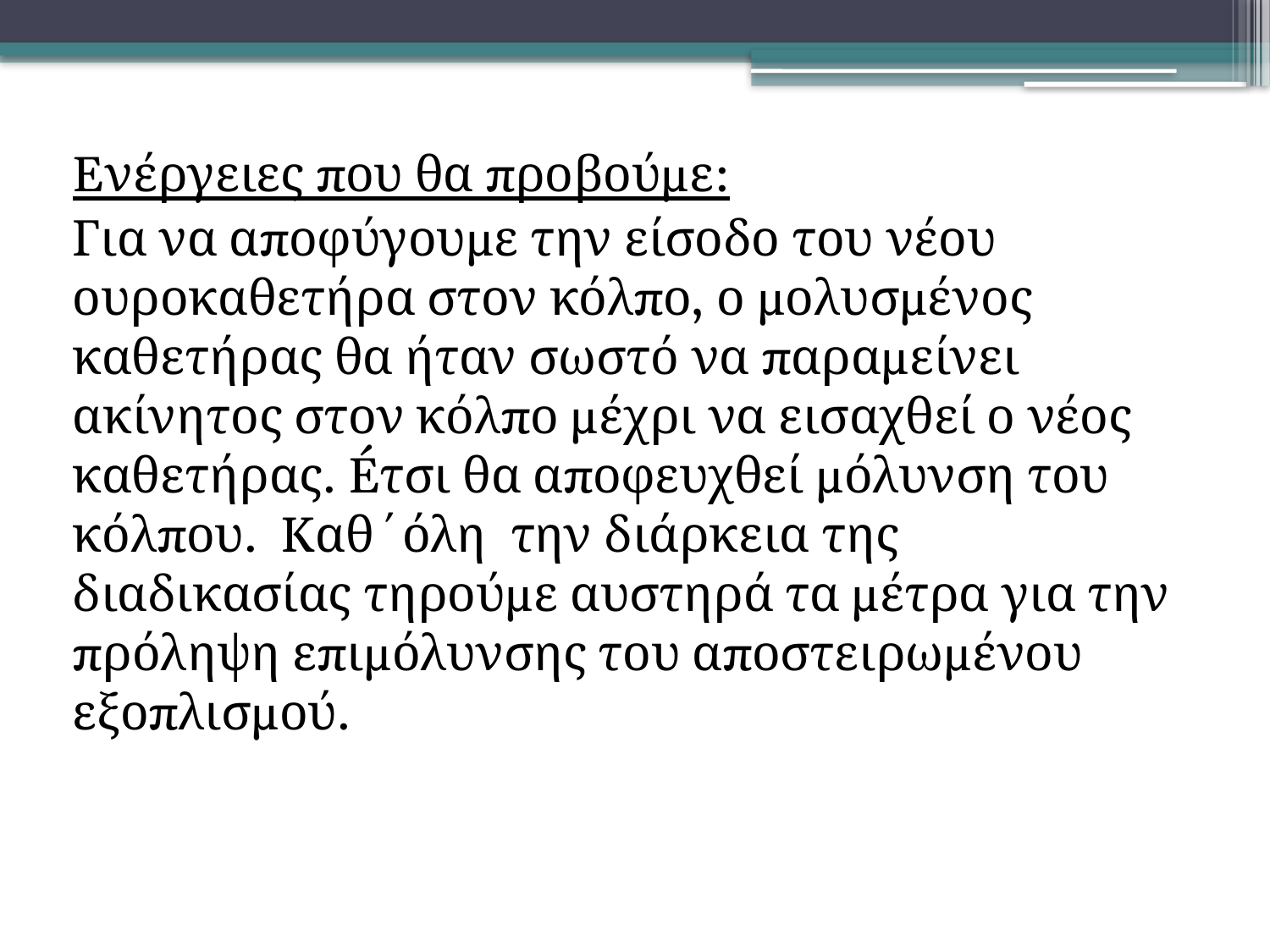

Ενέργειες που θα προβούμε:
Για να αποφύγουμε την είσοδο του νέου ουροκαθετήρα στον κόλπο, ο μολυσμένος καθετήρας θα ήταν σωστό να παραμείνει ακίνητος στον κόλπο μέχρι να εισαχθεί ο νέος καθετήρας. Έτσι θα αποφευχθεί μόλυνση του κόλπου.  Καθ΄όλη  την διάρκεια της διαδικασίας τηρούμε αυστηρά τα μέτρα για την πρόληψη επιμόλυνσης του αποστειρωμένου εξοπλισμού.